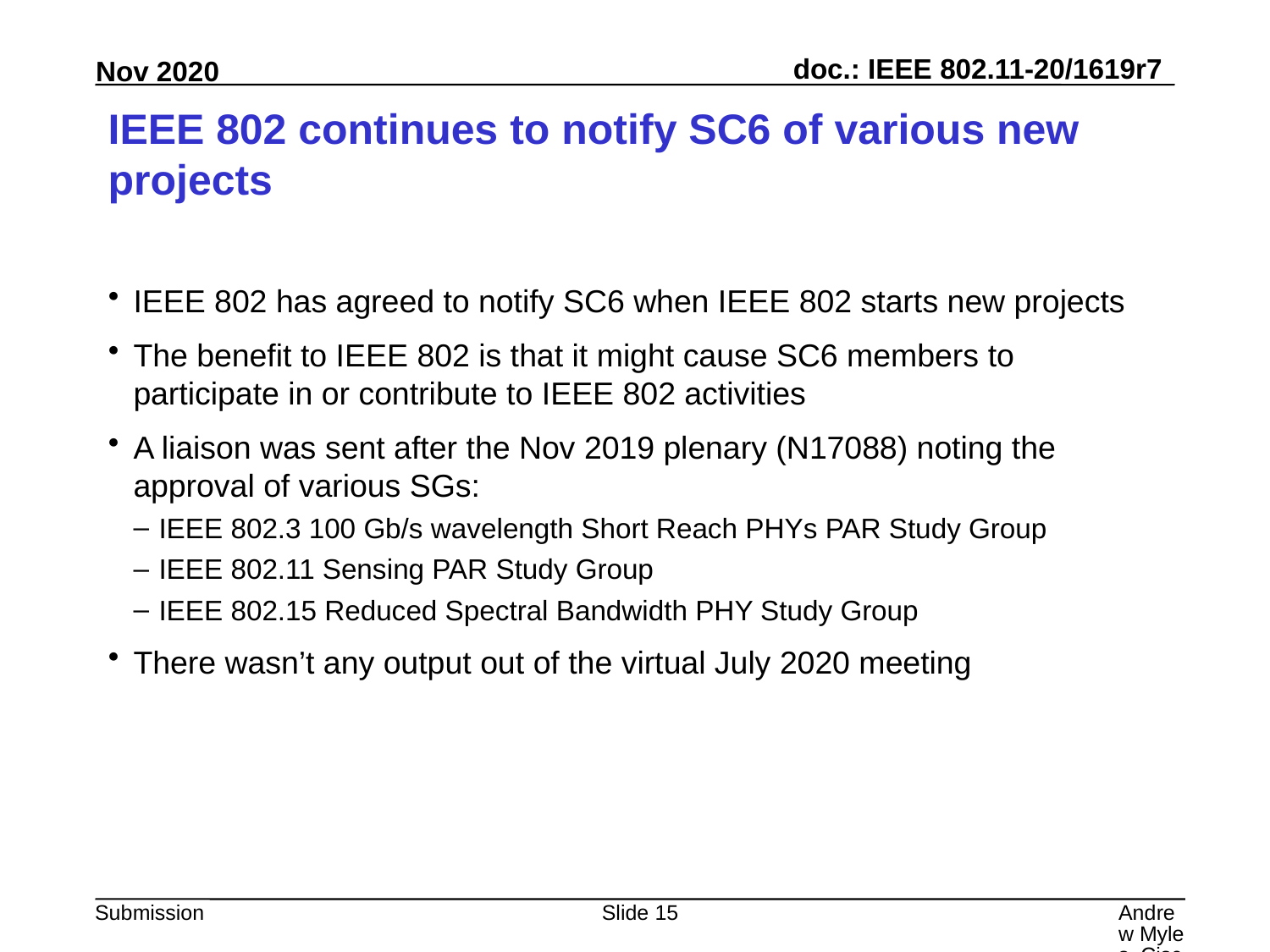

# IEEE 802 continues to notify SC6 of various new projects
IEEE 802 has agreed to notify SC6 when IEEE 802 starts new projects
The benefit to IEEE 802 is that it might cause SC6 members to participate in or contribute to IEEE 802 activities
A liaison was sent after the Nov 2019 plenary (N17088) noting the approval of various SGs:
IEEE 802.3 100 Gb/s wavelength Short Reach PHYs PAR Study Group
IEEE 802.11 Sensing PAR Study Group
IEEE 802.15 Reduced Spectral Bandwidth PHY Study Group
There wasn’t any output out of the virtual July 2020 meeting

Slide 15
Andrew Myles, Cisco